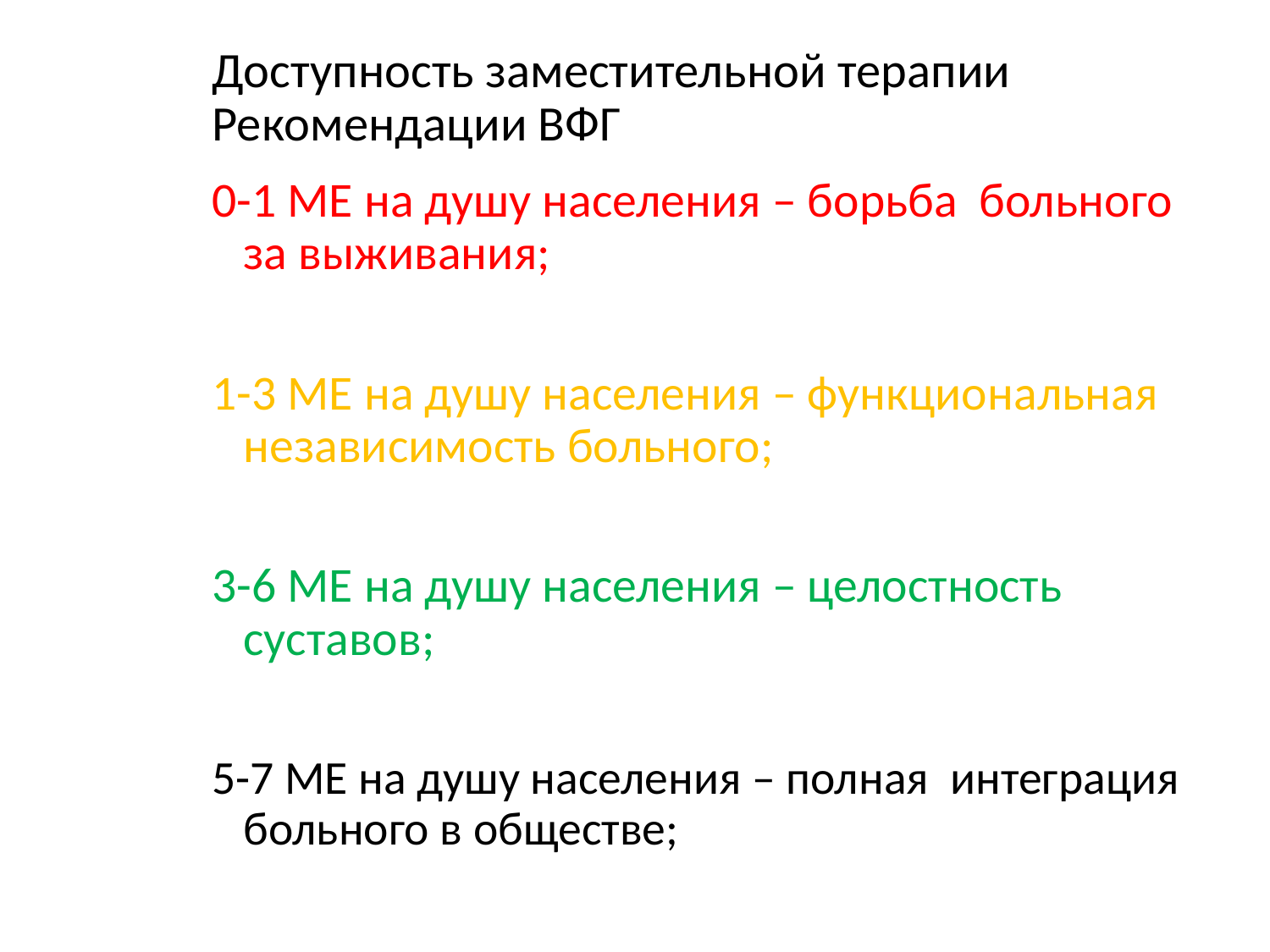

# Доступность заместительной терапии Рекомендации ВФГ
0-1 МЕ на душу населения – борьба  больного за выживания;

1-3 МЕ на душу населения – функциональная   независимость больного;

3-6 МЕ на душу населения – целостность  суставов;

5-7 МЕ на душу населения – полная  интеграция больного в обществе;